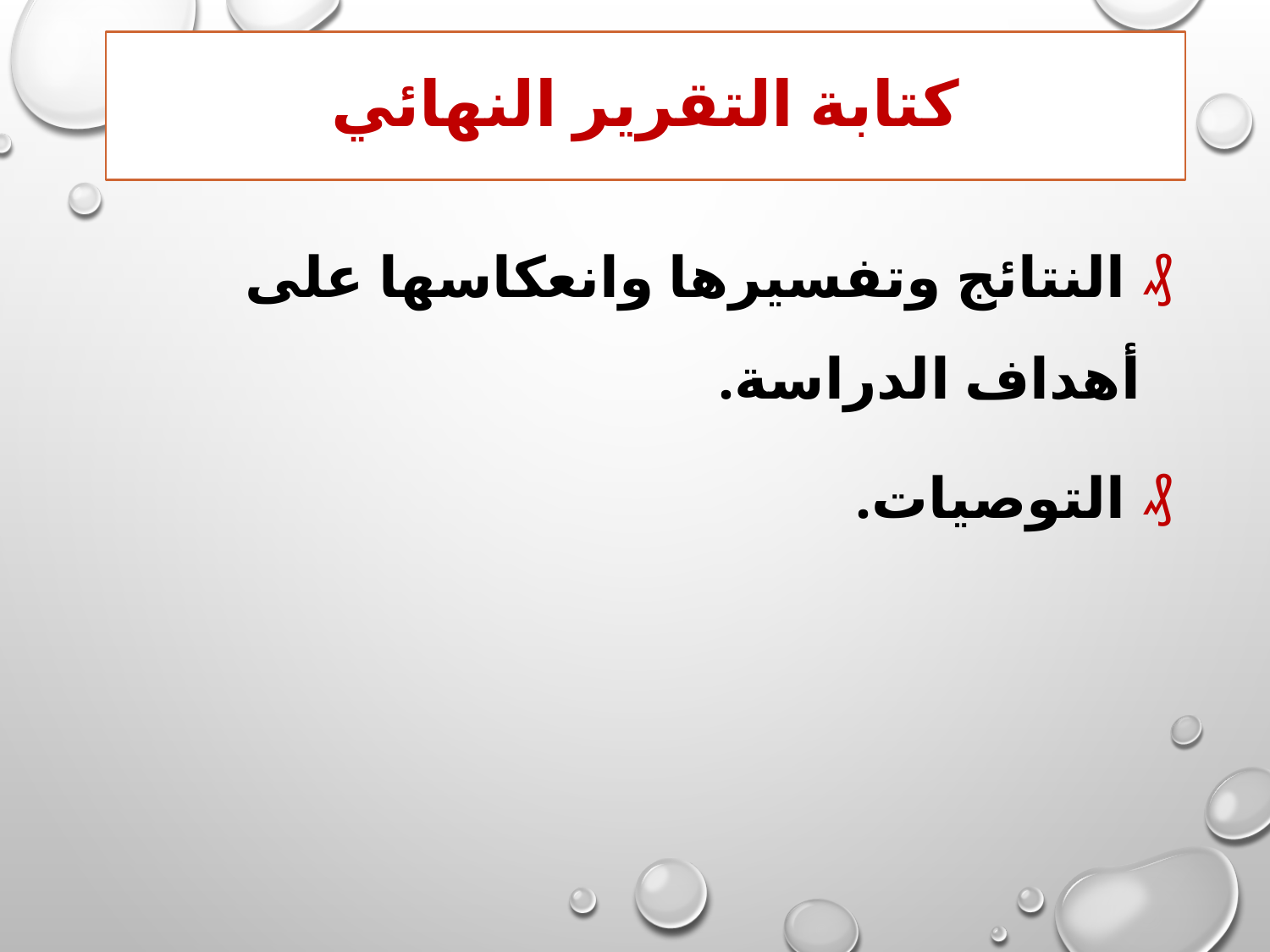

# كتابة التقرير النهائي
 النتائج وتفسيرها وانعكاسها على أهداف الدراسة.
 التوصيات.